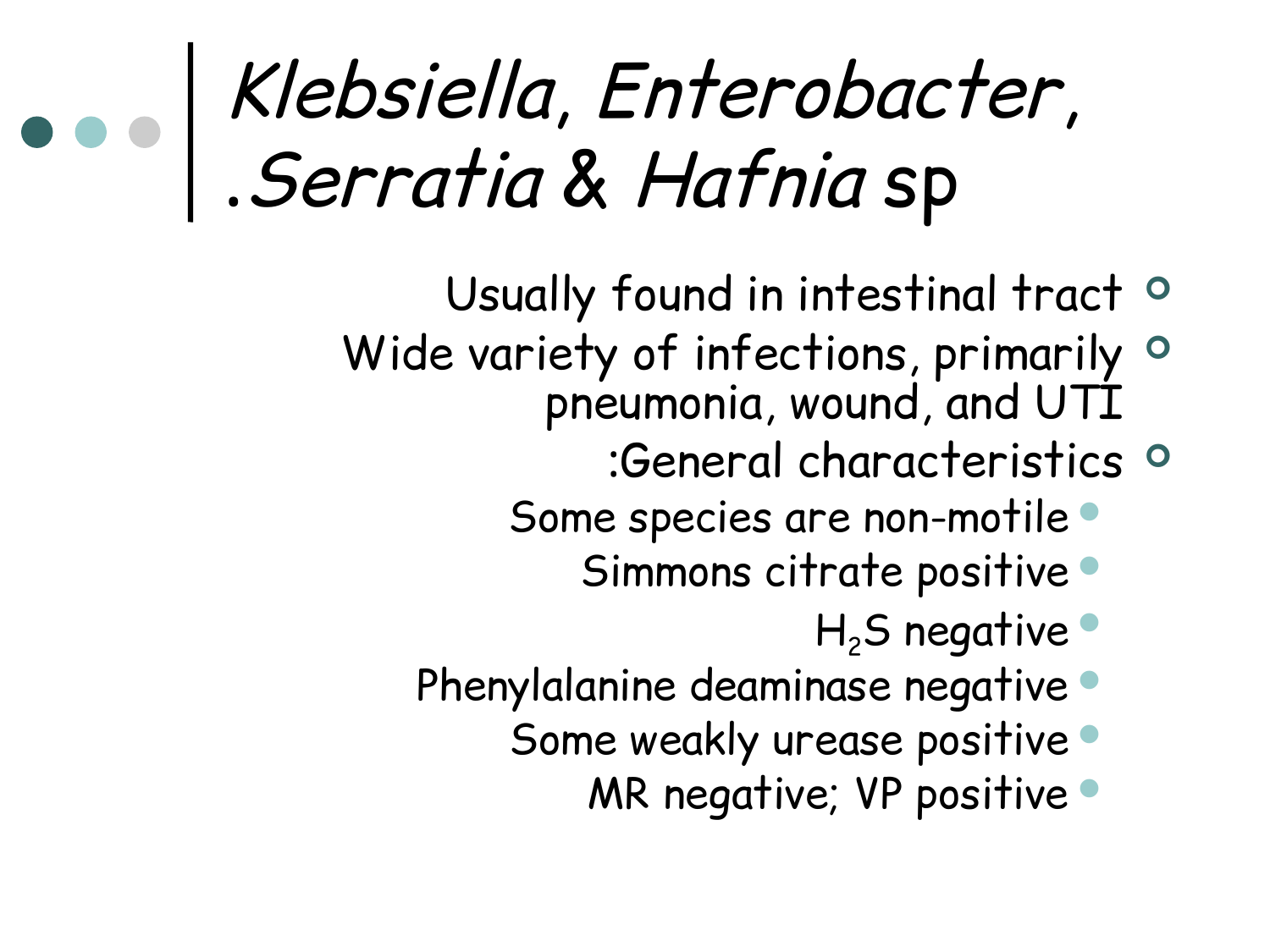

# Klebsiella, Enterobacter, Serratia & Hafnia sp.
Usually found in intestinal tract
Wide variety of infections, primarily pneumonia, wound, and UTI
General characteristics:
Some species are non-motile
Simmons citrate positive
H2S negative
Phenylalanine deaminase negative
Some weakly urease positive
MR negative; VP positive